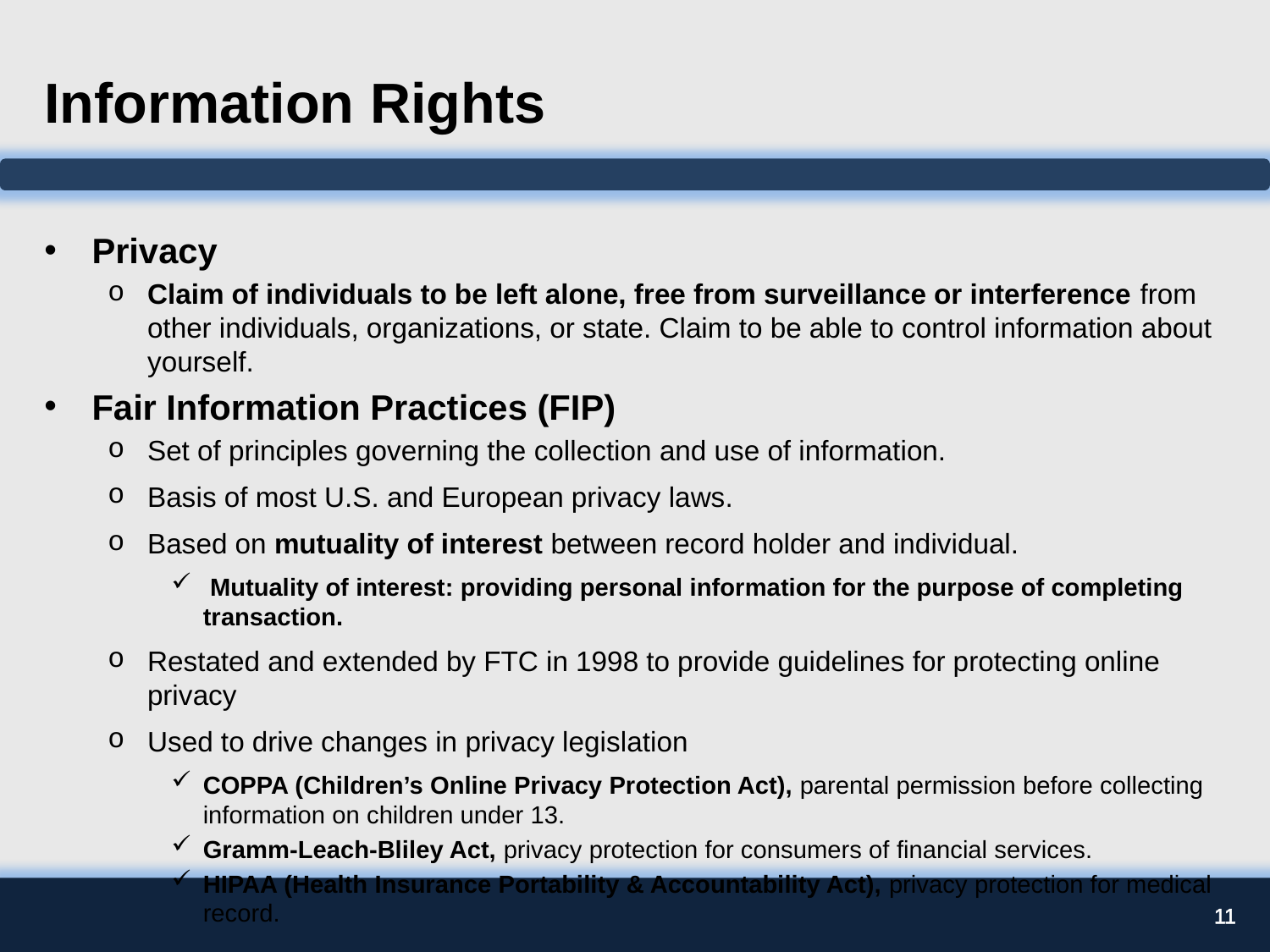

# Information Rights
Privacy
Claim of individuals to be left alone, free from surveillance or interference from other individuals, organizations, or state. Claim to be able to control information about yourself.
Fair Information Practices (FIP)
Set of principles governing the collection and use of information.
Basis of most U.S. and European privacy laws.
Based on mutuality of interest between record holder and individual.
 Mutuality of interest: providing personal information for the purpose of completing transaction.
Restated and extended by FTC in 1998 to provide guidelines for protecting online privacy
Used to drive changes in privacy legislation
COPPA (Children’s Online Privacy Protection Act), parental permission before collecting information on children under 13.
Gramm-Leach-Bliley Act, privacy protection for consumers of financial services.
HIPAA (Health Insurance Portability & Accountability Act), privacy protection for medical record.

11